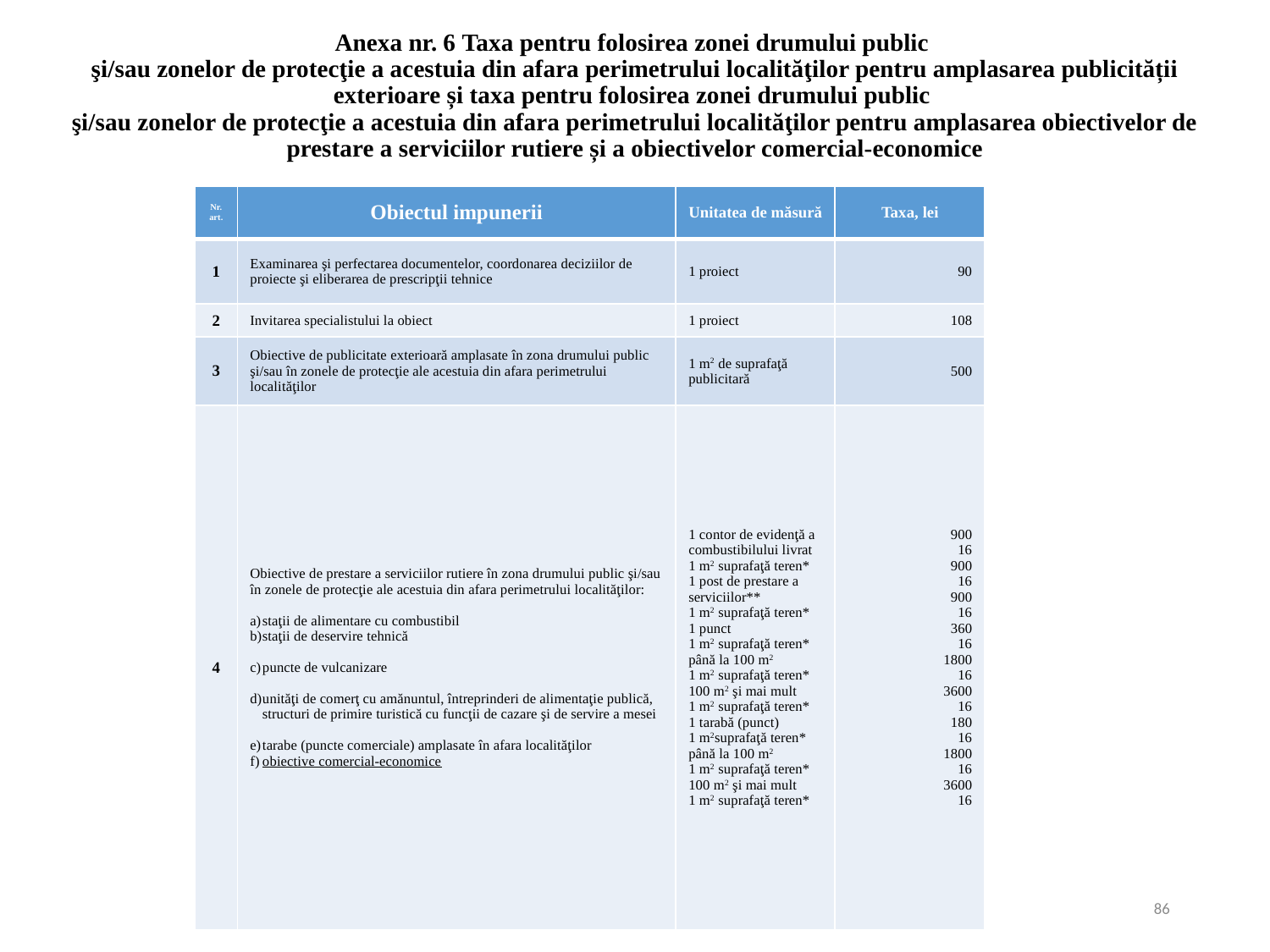

# Anexa nr. 6 Taxa pentru folosirea zonei drumului public şi/sau zonelor de protecţie a acestuia din afara perimetrului localităţilor pentru amplasarea publicității exterioare și taxa pentru folosirea zonei drumului public şi/sau zonelor de protecţie a acestuia din afara perimetrului localităţilor pentru amplasarea obiectivelor de prestare a serviciilor rutiere și a obiectivelor comercial-economice
| Nr. art. | Obiectul impunerii | Unitatea de măsură | Taxa, lei |
| --- | --- | --- | --- |
| 1 | Examinarea şi perfectarea documentelor, coordonarea deciziilor de proiecte şi eliberarea de prescripţii tehnice | 1 proiect | 90 |
| 2 | Invitarea specialistului la obiect | 1 proiect | 108 |
| 3 | Obiective de publicitate exterioară amplasate în zona drumului public şi/sau în zonele de protecţie ale acestuia din afara perimetrului localităţilor | 1 m2 de suprafaţă publicitară | 500 |
| 4 | Obiective de prestare a serviciilor rutiere în zona drumului public şi/sau în zonele de protecţie ale acestuia din afara perimetrului localităţilor: staţii de alimentare cu combustibil staţii de deservire tehnică puncte de vulcanizare unităţi de comerţ cu amănuntul, întreprinderi de alimentaţie publică, structuri de primire turistică cu funcţii de cazare şi de servire a mesei tarabe (puncte comerciale) amplasate în afara localităţilor obiective comercial-economice | 1 contor de evidenţă a combustibilului livrat 1 m2 suprafaţă teren\* 1 post de prestare a serviciilor\*\* 1 m2 suprafaţă teren\* 1 punct 1 m2 suprafaţă teren\* până la 100 m2 1 m2 suprafaţă teren\* 100 m2 şi mai mult 1 m2 suprafaţă teren\* 1 tarabă (punct) 1 m2suprafaţă teren\* până la 100 m2 1 m2 suprafaţă teren\* 100 m2 şi mai mult 1 m2 suprafaţă teren\* | 900 16 900 16 900 16 360 16 1800 16 3600 16 180 16 1800 16 3600 16 |
86